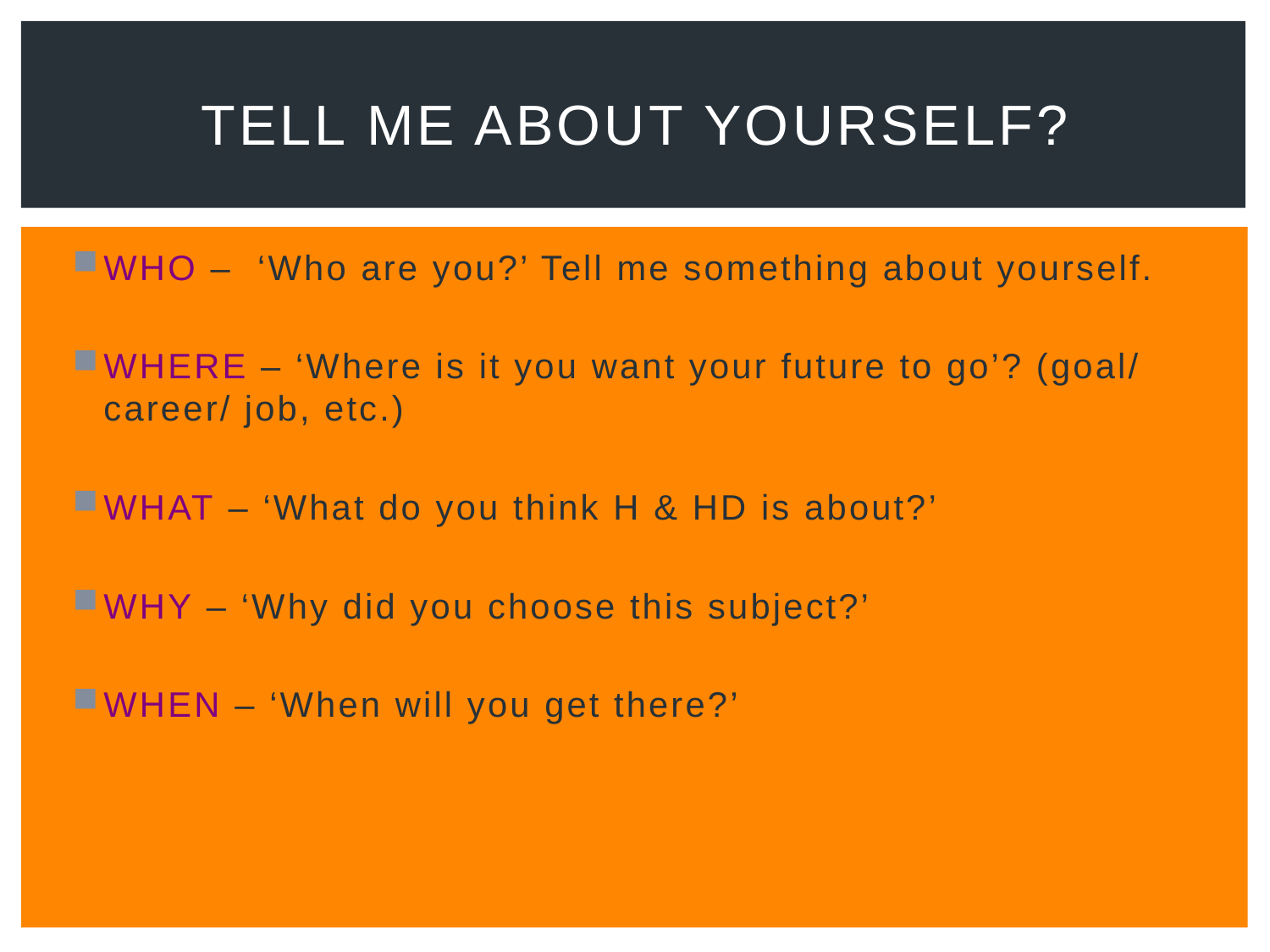

# Tell me About yourself?
WHO –  ‘Who are you?’ Tell me something about yourself.

WHERE – ‘Where is it you want your future to go’? (goal/ career/ job, etc.)

WHAT – ‘What do you think H & HD is about?’

WHY – ‘Why did you choose this subject?’

WHEN – ‘When will you get there?’